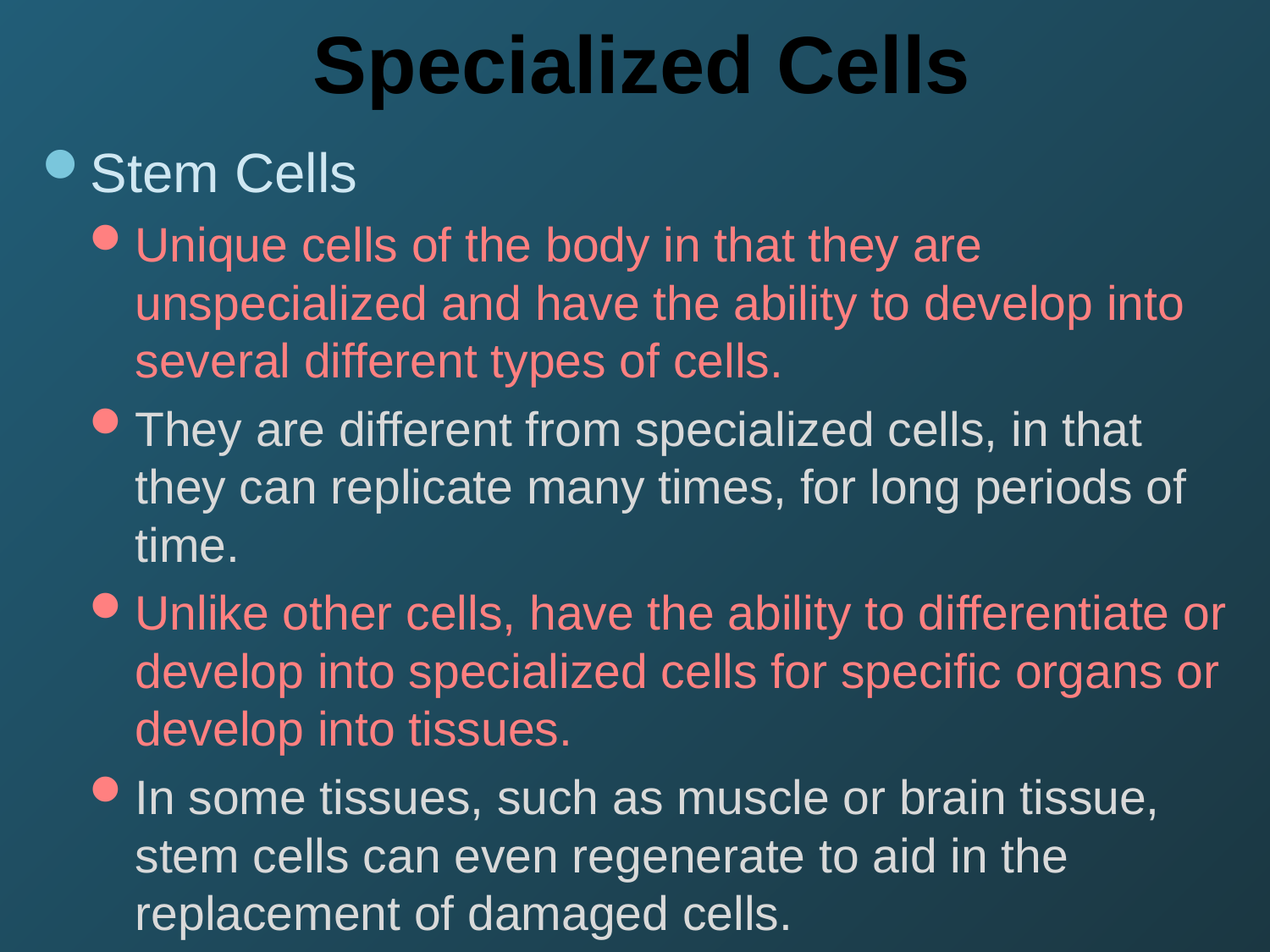

# Specialized Cells
Stem Cells
Unique cells of the body in that they are unspecialized and have the ability to develop into several different types of cells.
They are different from specialized cells, in that they can replicate many times, for long periods of time.
Unlike other cells, have the ability to differentiate or develop into specialized cells for specific organs or develop into tissues.
In some tissues, such as muscle or brain tissue, stem cells can even regenerate to aid in the replacement of damaged cells.